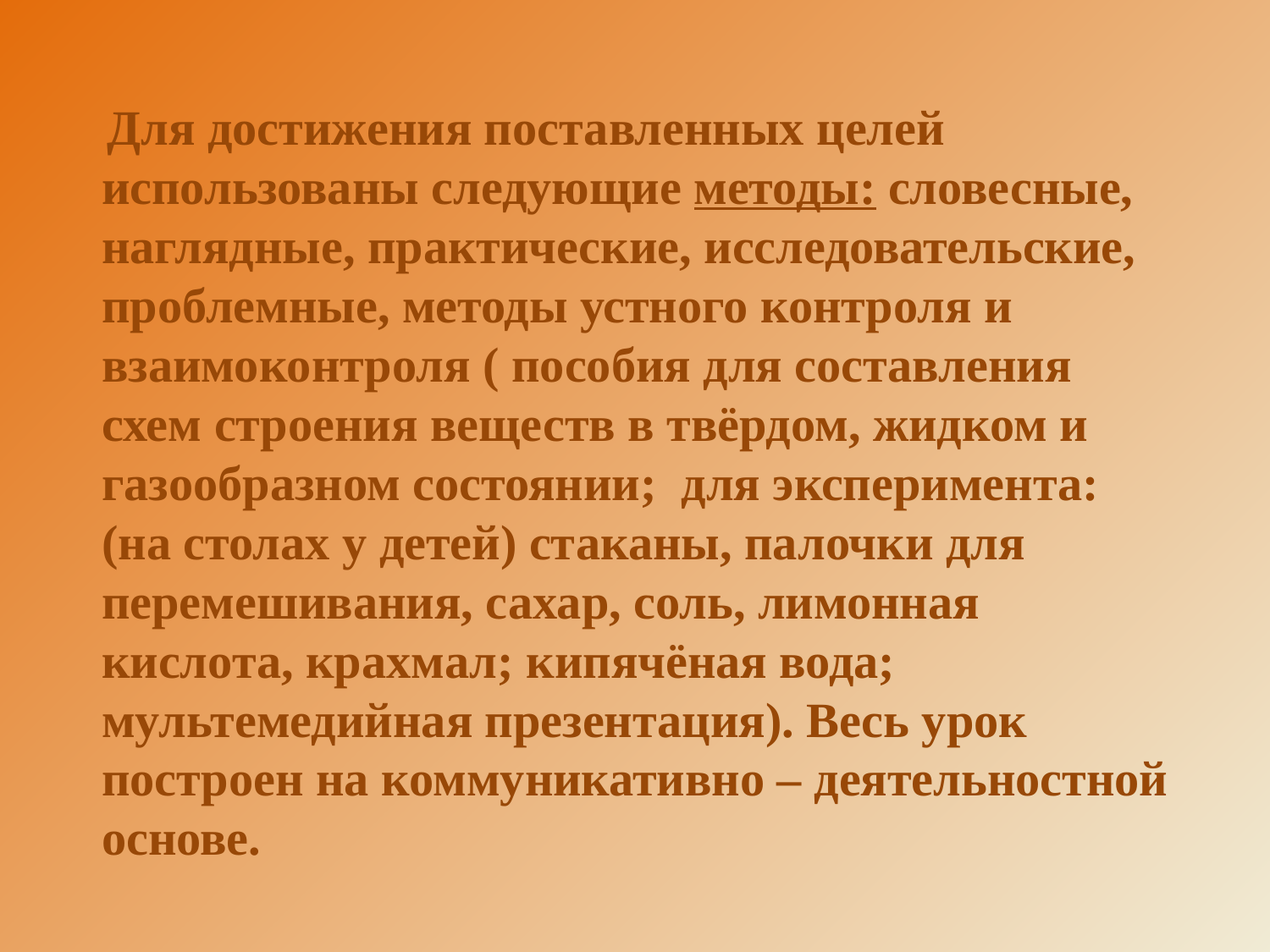

Для достижения поставленных целей  использованы следующие методы: словесные, наглядные, практические, исследовательские, проблемные, методы устного контроля и взаимоконтроля ( пособия для составления схем строения веществ в твёрдом, жидком и газообразном состоянии;  для эксперимента: (на столах у детей) стаканы, палочки для перемешивания, сахар, соль, лимонная кислота, крахмал; кипячёная вода; мультемедийная презентация). Весь урок построен на коммуникативно – деятельностной основе.